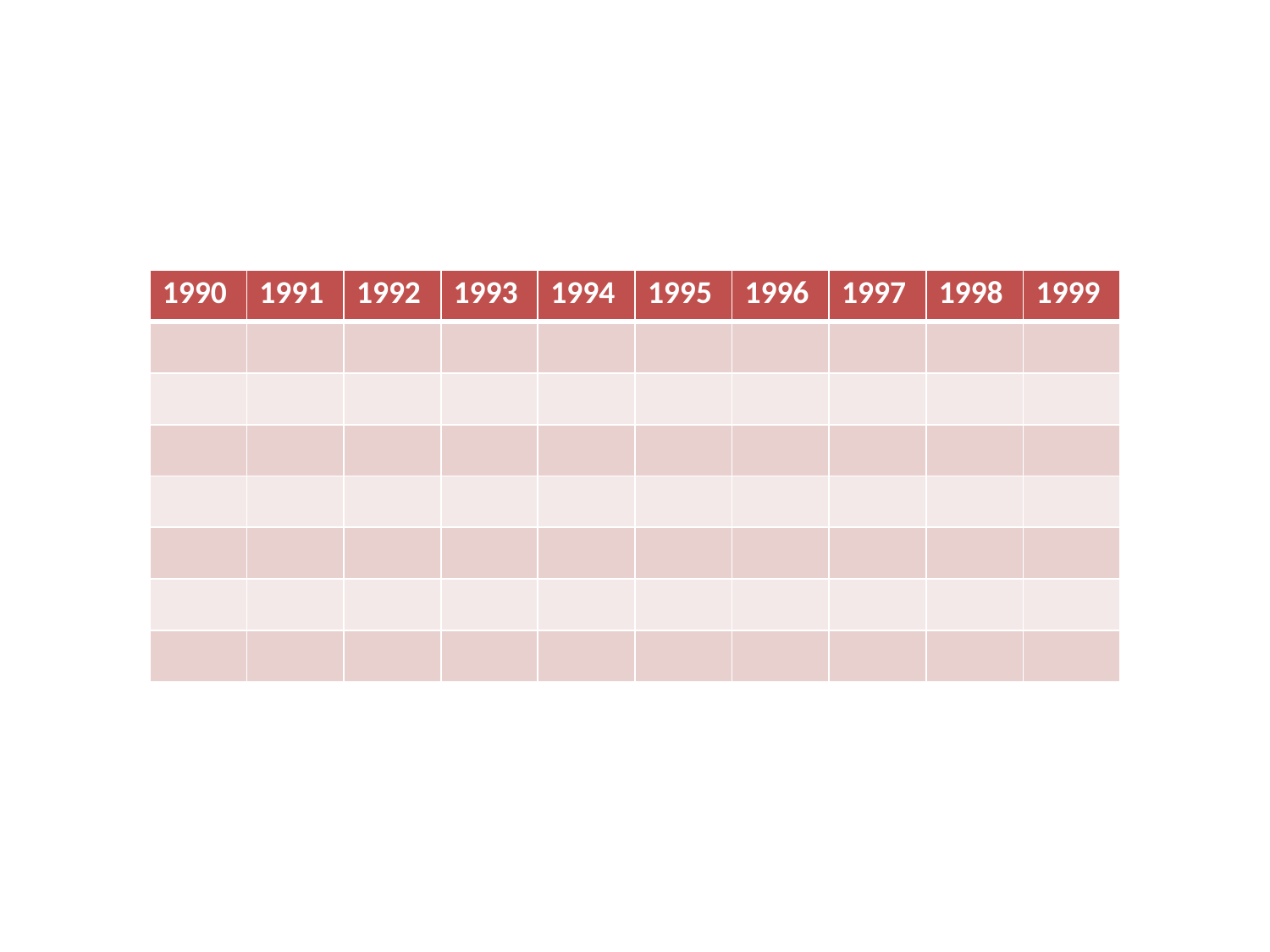

| 1990 | 1991 | 1992 | 1993 | 1994 | 1995 | 1996 | 1997 | 1998 | 1999 |
| --- | --- | --- | --- | --- | --- | --- | --- | --- | --- |
|  |  |  |  |  |  |  |  |  |  |
|  |  |  |  |  |  |  |  |  |  |
|  |  |  |  |  |  |  |  |  |  |
|  |  |  |  |  |  |  |  |  |  |
|  |  |  |  |  |  |  |  |  |  |
|  |  |  |  |  |  |  |  |  |  |
|  |  |  |  |  |  |  |  |  |  |